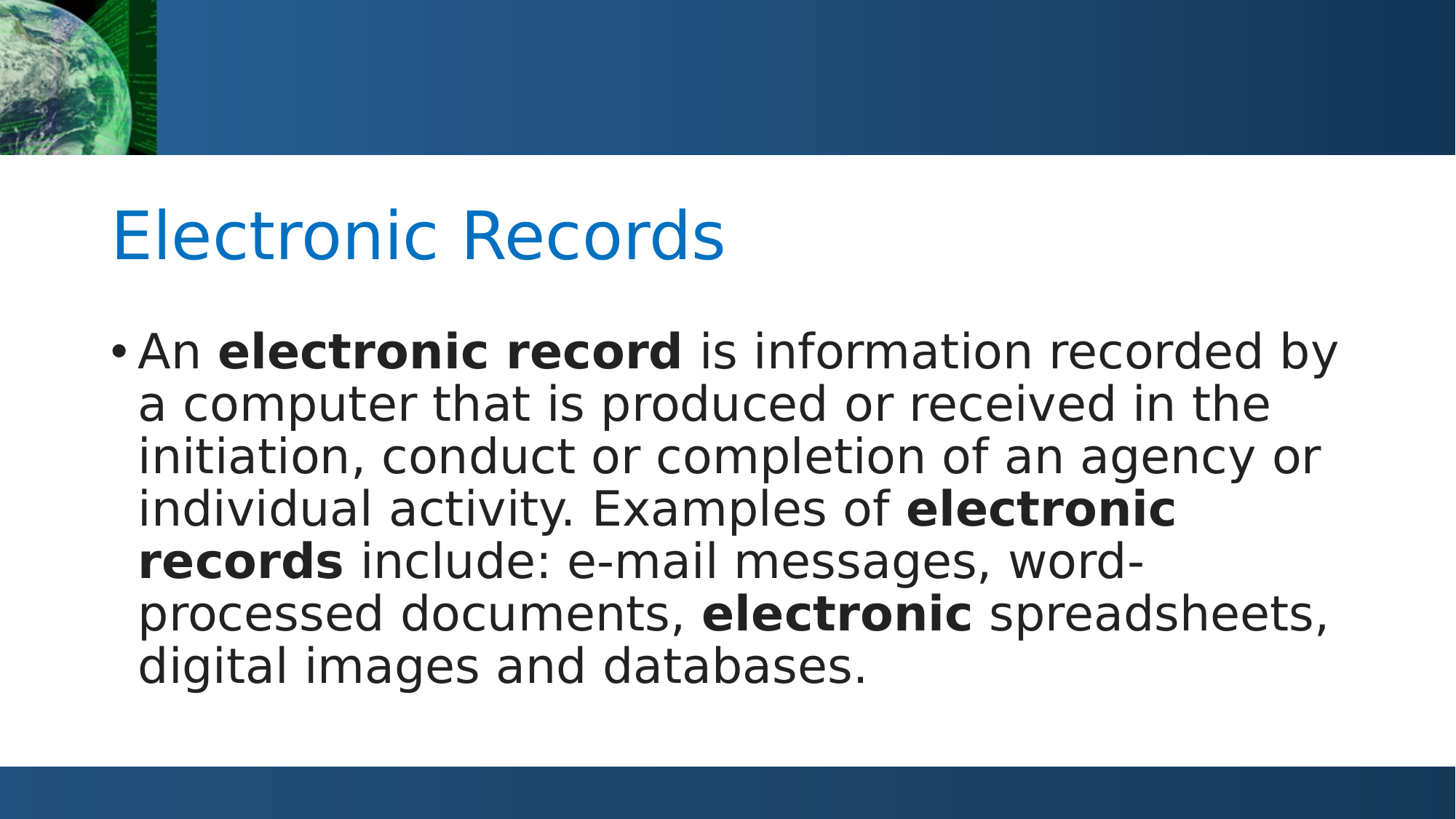

# Electronic Records
An electronic record is information recorded by a computer that is produced or received in the initiation, conduct or completion of an agency or individual activity. Examples of electronic records include: e-mail messages, word- processed documents, electronic spreadsheets, digital images and databases.